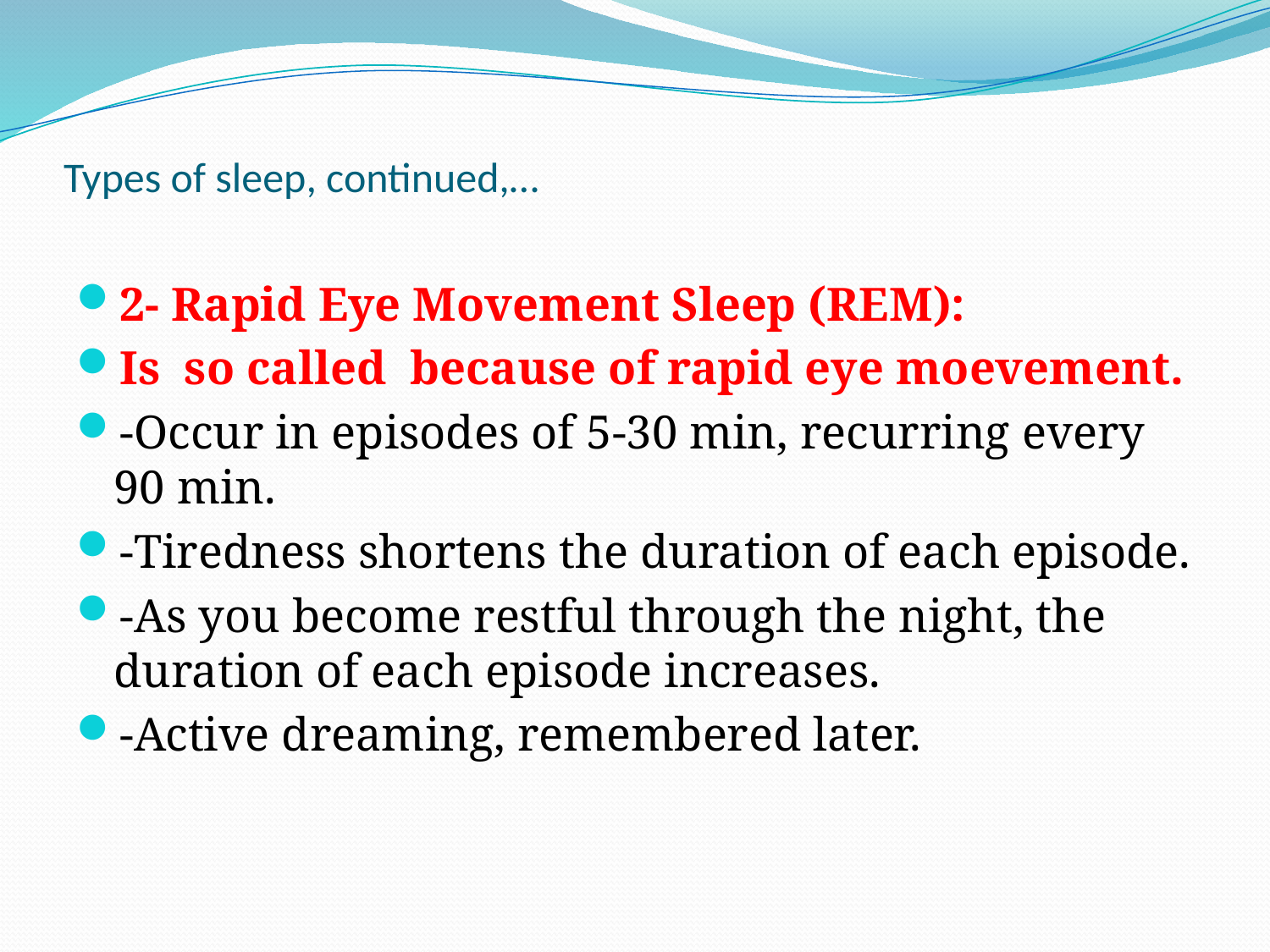

# Types of sleep, continued,…
2- Rapid Eye Movement Sleep (REM):
Is  so called  because of rapid eye moevement.
-Occur in episodes of 5-30 min, recurring every 90 min.
-Tiredness shortens the duration of each episode.
-As you become restful through the night, the duration of each episode increases.
-Active dreaming, remembered later.